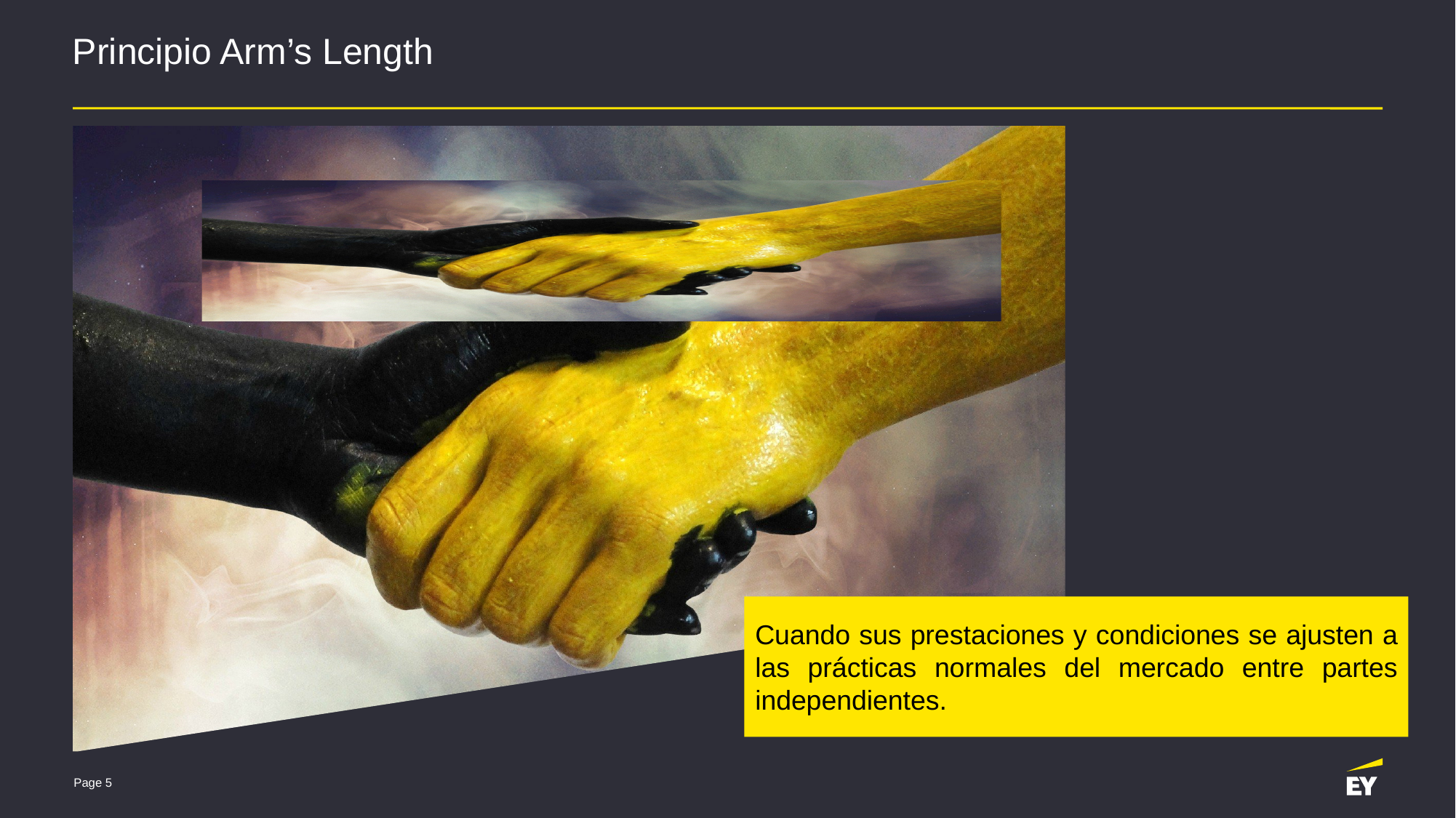

# Principio Arm’s Length

Cuando sus prestaciones y condiciones se ajusten a las prácticas normales del mercado entre partes independientes.
Page 5